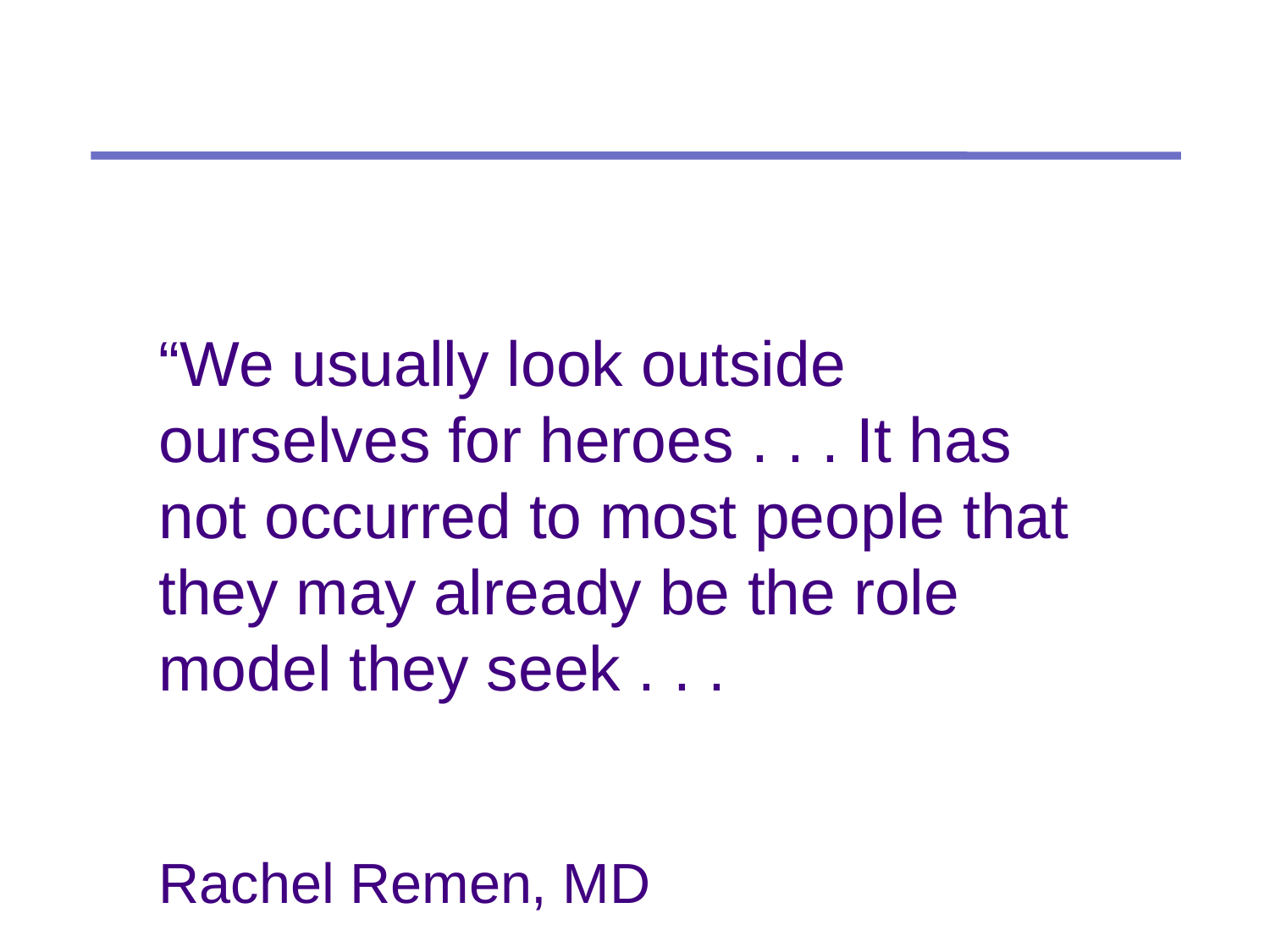

“We usually look outside ourselves for heroes . . . It has not occurred to most people that they may already be the role model they seek . . .

							Rachel Remen, MD